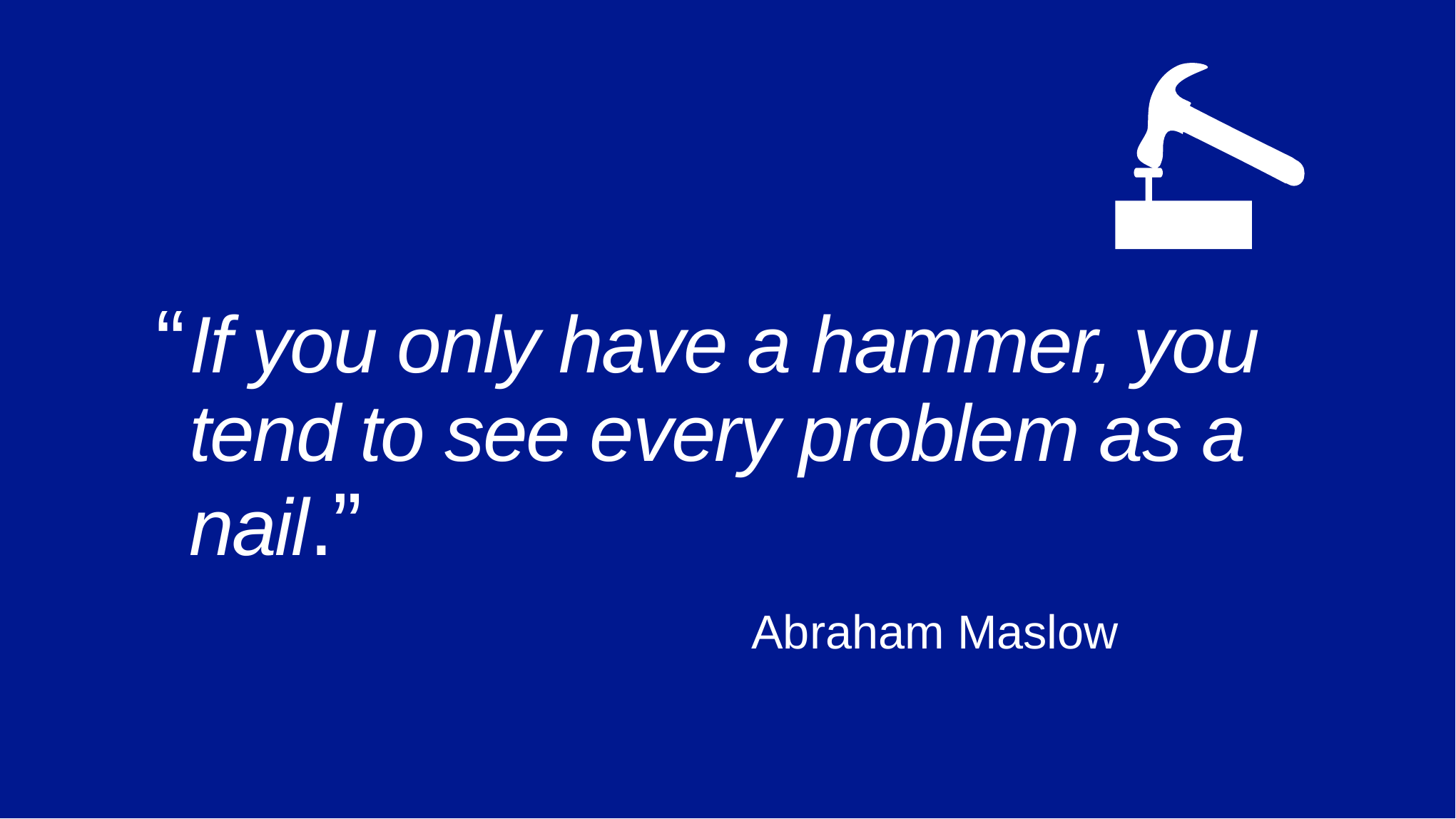

# “	If you only have a hammer, you tend to see every problem as a nail.”
Abraham Maslow